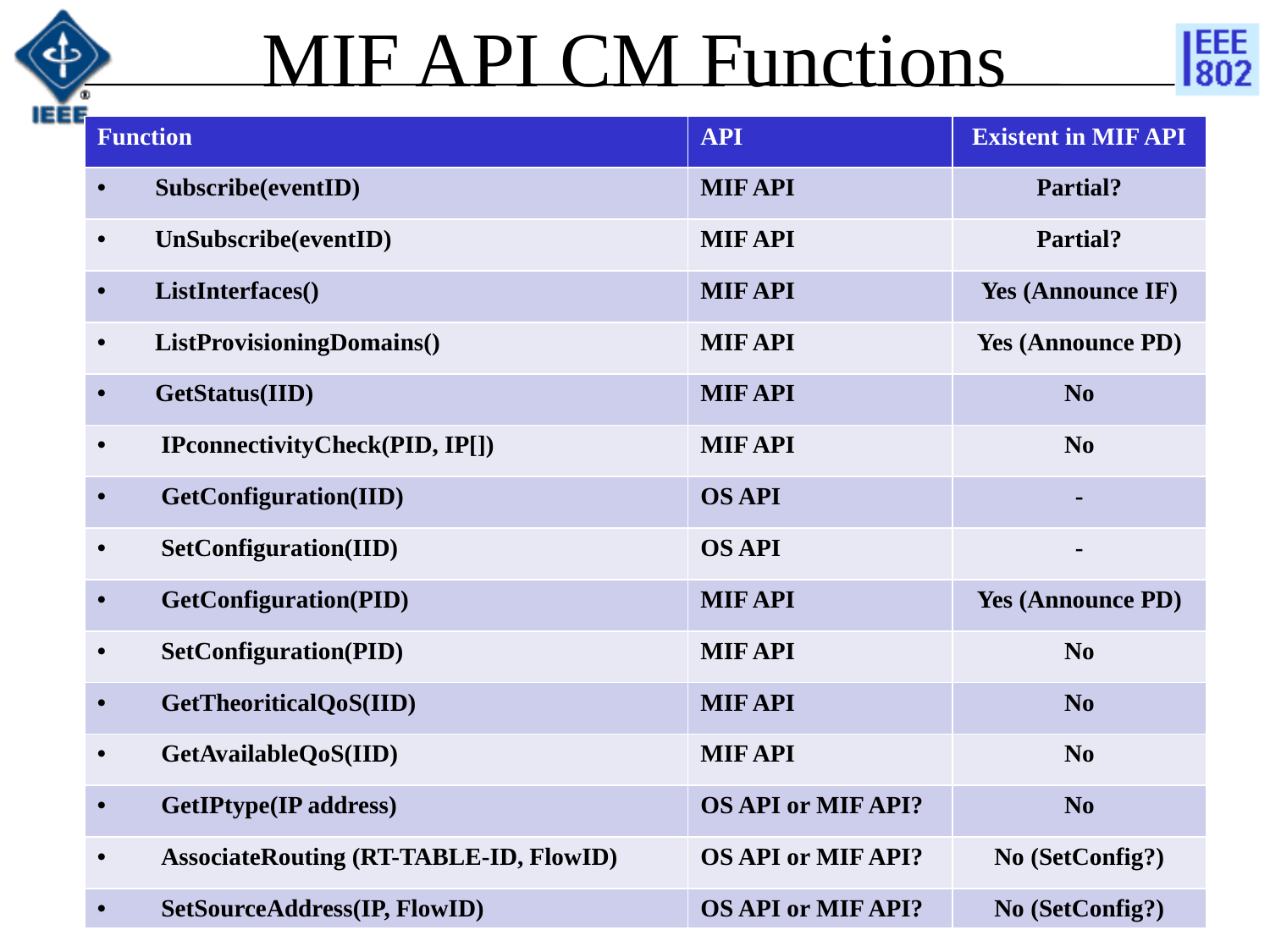

# MIF API CM Functions
| Function | API | Existent in MIF API |
| --- | --- | --- |
| • Subscribe(eventID) | MIF API | Partial? |
| UnSubscribe(eventID) | MIF API | Partial? |
| • ListInterfaces() | MIF API | Yes (Announce IF) |
| ListProvisioningDomains() | MIF API | Yes (Announce PD) |
| • GetStatus(IID) | MIF API | No |
| • IPconnectivityCheck(PID, IP[]) | MIF API | No |
| • GetConfiguration(IID) | OS API | - |
| • SetConfiguration(IID) | OS API | - |
| • GetConfiguration(PID) | MIF API | Yes (Announce PD) |
| • SetConfiguration(PID) | MIF API | No |
| • GetTheoriticalQoS(IID) | MIF API | No |
| • GetAvailableQoS(IID) | MIF API | No |
| • GetIPtype(IP address) | OS API or MIF API? | No |
| • AssociateRouting (RT-TABLE-ID, FlowID) | OS API or MIF API? | No (SetConfig?) |
| • SetSourceAddress(IP, FlowID) | OS API or MIF API? | No (SetConfig?) |
4